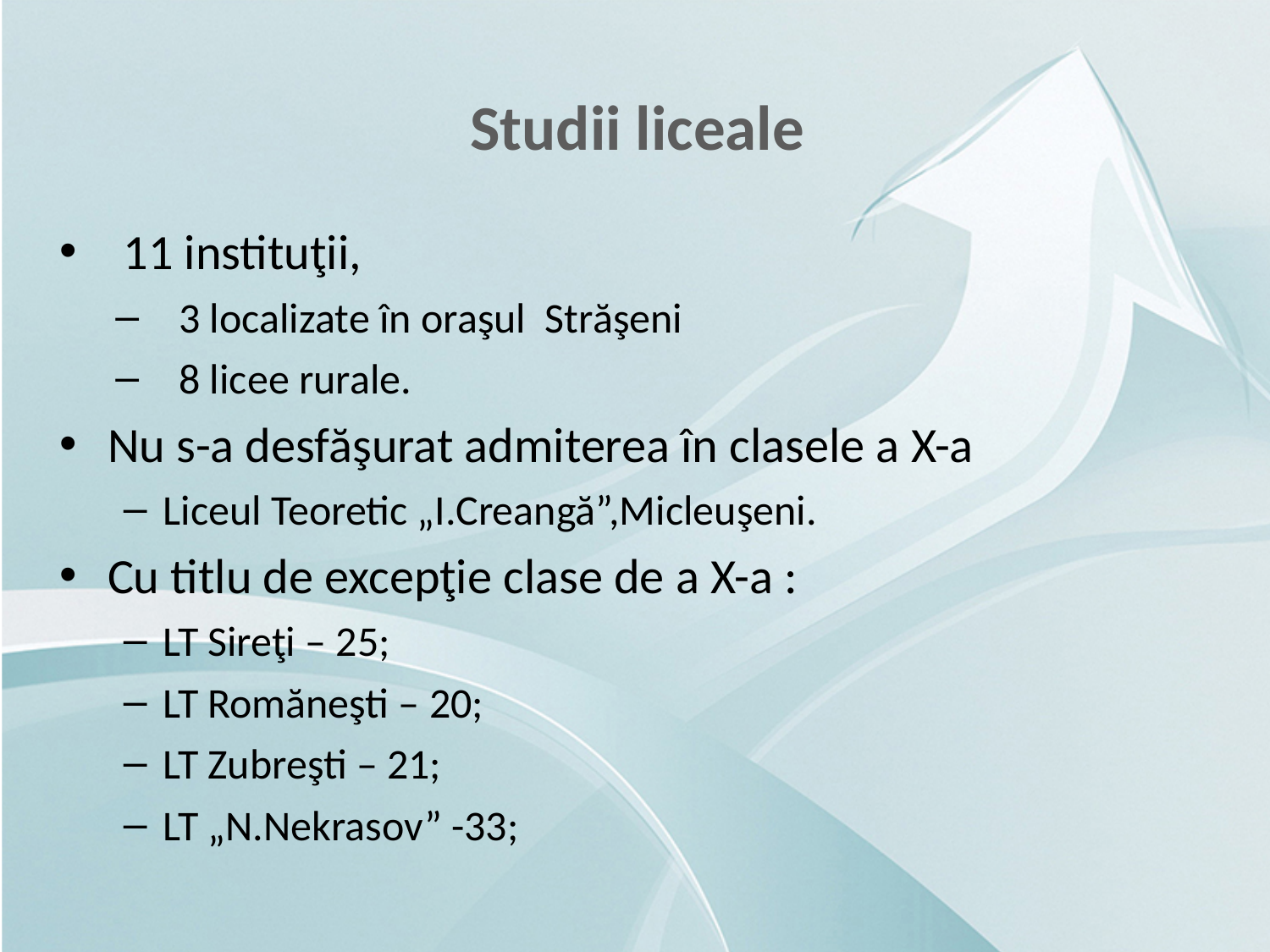

Studii liceale
11 instituţii,
3 localizate în oraşul  Străşeni
8 licee rurale.
Nu s-a desfăşurat admiterea în clasele a X-a
Liceul Teoretic „I.Creangă”,Micleuşeni.
Cu titlu de excepţie clase de a X-a :
LT Sireţi – 25;
LT Romăneşti – 20;
LT Zubreşti – 21;
LT „N.Nekrasov” -33;